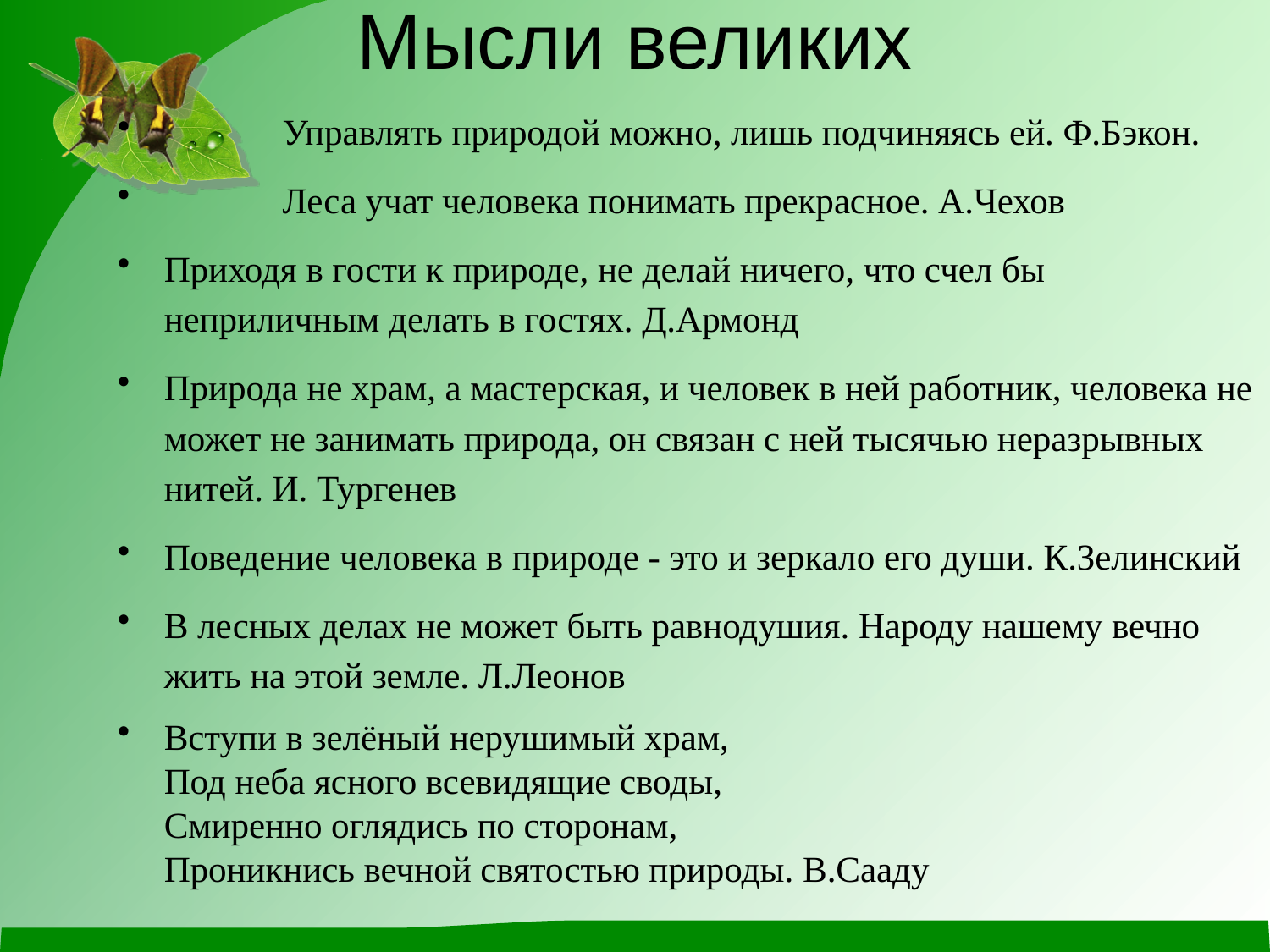

# Мысли великих
             Управлять природой можно, лишь подчиняясь ей. Ф.Бэкон.
             Леса учат человека понимать прекрасное. А.Чехов
Приходя в гости к природе, не делай ничего, что счел бы неприличным делать в гостях. Д.Армонд
Природа не храм, а мастерская, и человек в ней работник, человека не может не занимать природа, он связан с ней тысячью неразрывных нитей. И. Тургенев
Поведение человека в природе - это и зеркало его души. К.Зелинский
В лесных делах не может быть равнодушия. Народу нашему вечно жить на этой земле. Л.Леонов
Вступи в зелёный нерушимый храм,
Под неба ясного всевидящие своды,
Смиренно оглядись по сторонам,
Проникнись вечной святостью природы. В.Сааду